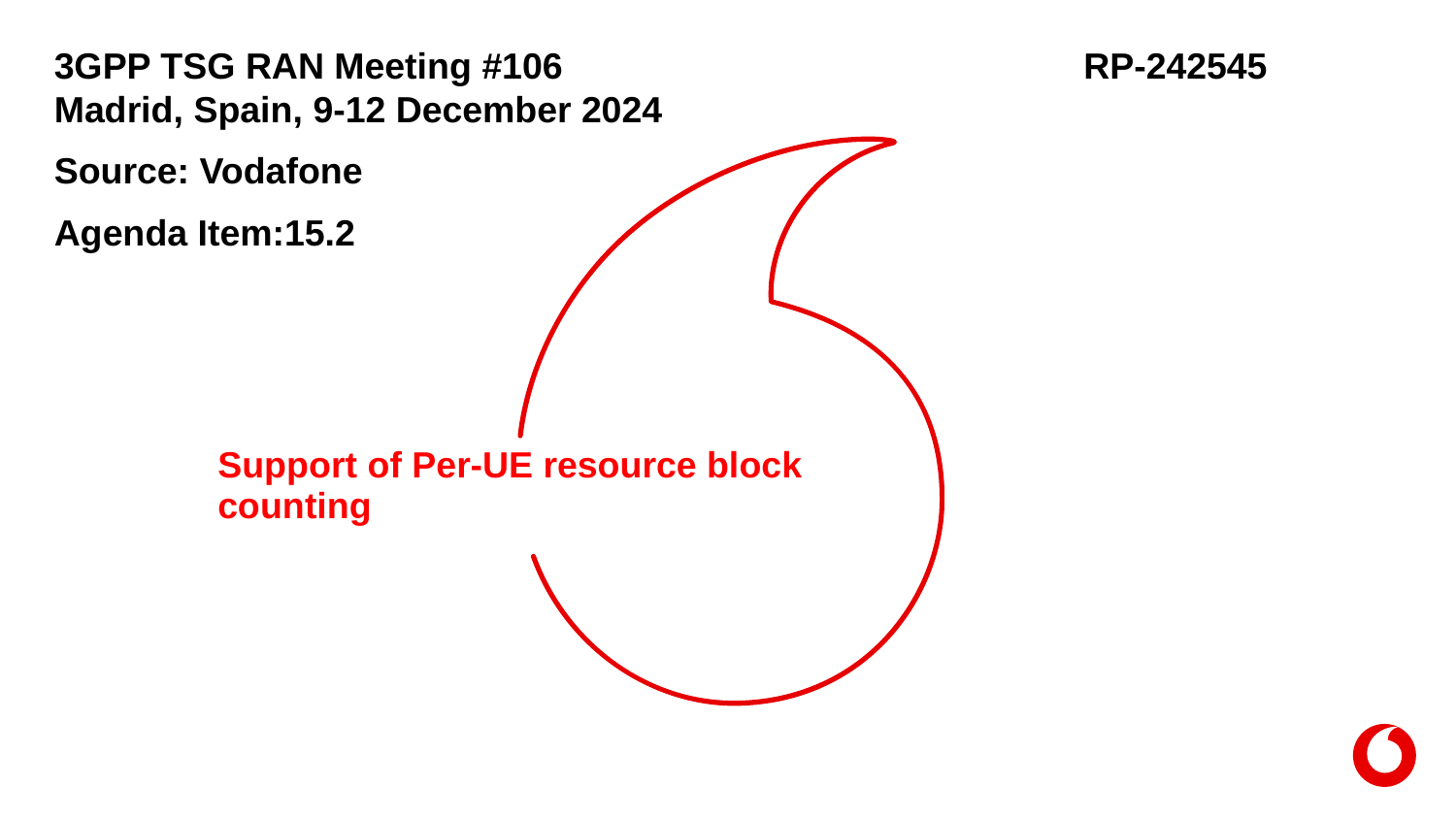

3GPP TSG RAN Meeting #106				 RP-242545          Madrid, Spain, 9-12 December 2024
Source: Vodafone
Agenda Item:15.2
| Support of Per-UE resource block counting |
| --- |